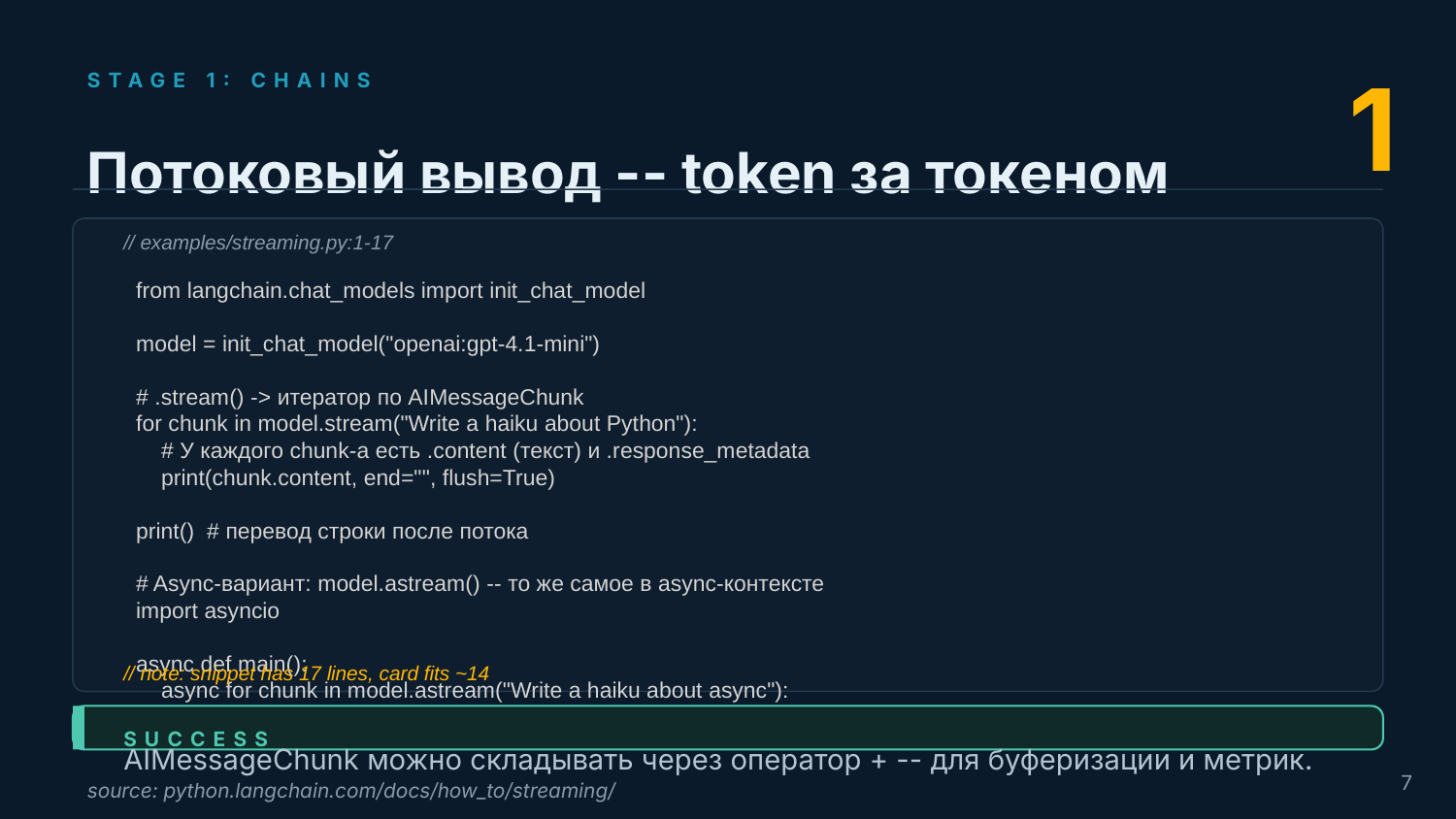

1
STAGE 1: CHAINS
Потоковый вывод -- token за токеном

// examples/streaming.py:1-17
  from langchain.chat_models import init_chat_model

  model = init_chat_model("openai:gpt-4.1-mini")

  # .stream() -> итератор по AIMessageChunk
  for chunk in model.stream("Write a haiku about Python"):
      # У каждого chunk-а есть .content (текст) и .response_metadata
      print(chunk.content, end="", flush=True)

  print()  # перевод строки после потока

  # Async-вариант: model.astream() -- то же самое в async-контексте
  import asyncio

  async def main():
      async for chunk in model.astream("Write a haiku about async"):
          print(chunk.content, end="", flush=True)

// note: snippet has 17 lines, card fits ~14

SUCCESS
AIMessageChunk можно складывать через оператор + -- для буферизации и метрик.
7
source: python.langchain.com/docs/how_to/streaming/